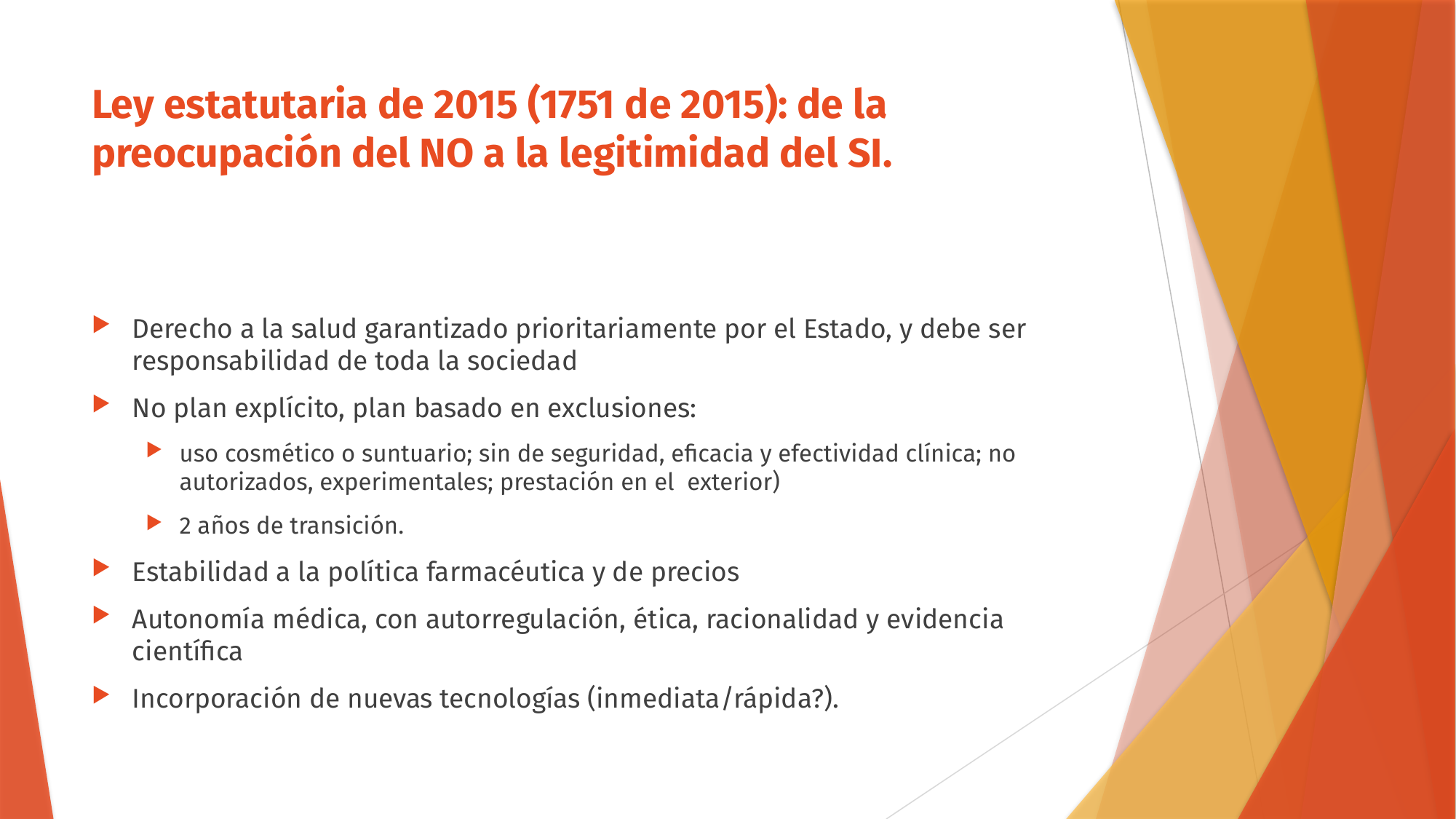

# Ley estatutaria de 2015 (1751 de 2015): de la preocupación del NO a la legitimidad del SI.

Derecho a la salud garantizado prioritariamente por el Estado, y debe ser responsabilidad de toda la sociedad
No plan explícito, plan basado en exclusiones:
uso cosmético o suntuario; sin de seguridad, eficacia y efectividad clínica; no autorizados, experimentales; prestación en el  exterior)
2 años de transición.
Estabilidad a la política farmacéutica y de precios
Autonomía médica, con autorregulación, ética, racionalidad y evidencia científica
Incorporación de nuevas tecnologías (inmediata/rápida?).